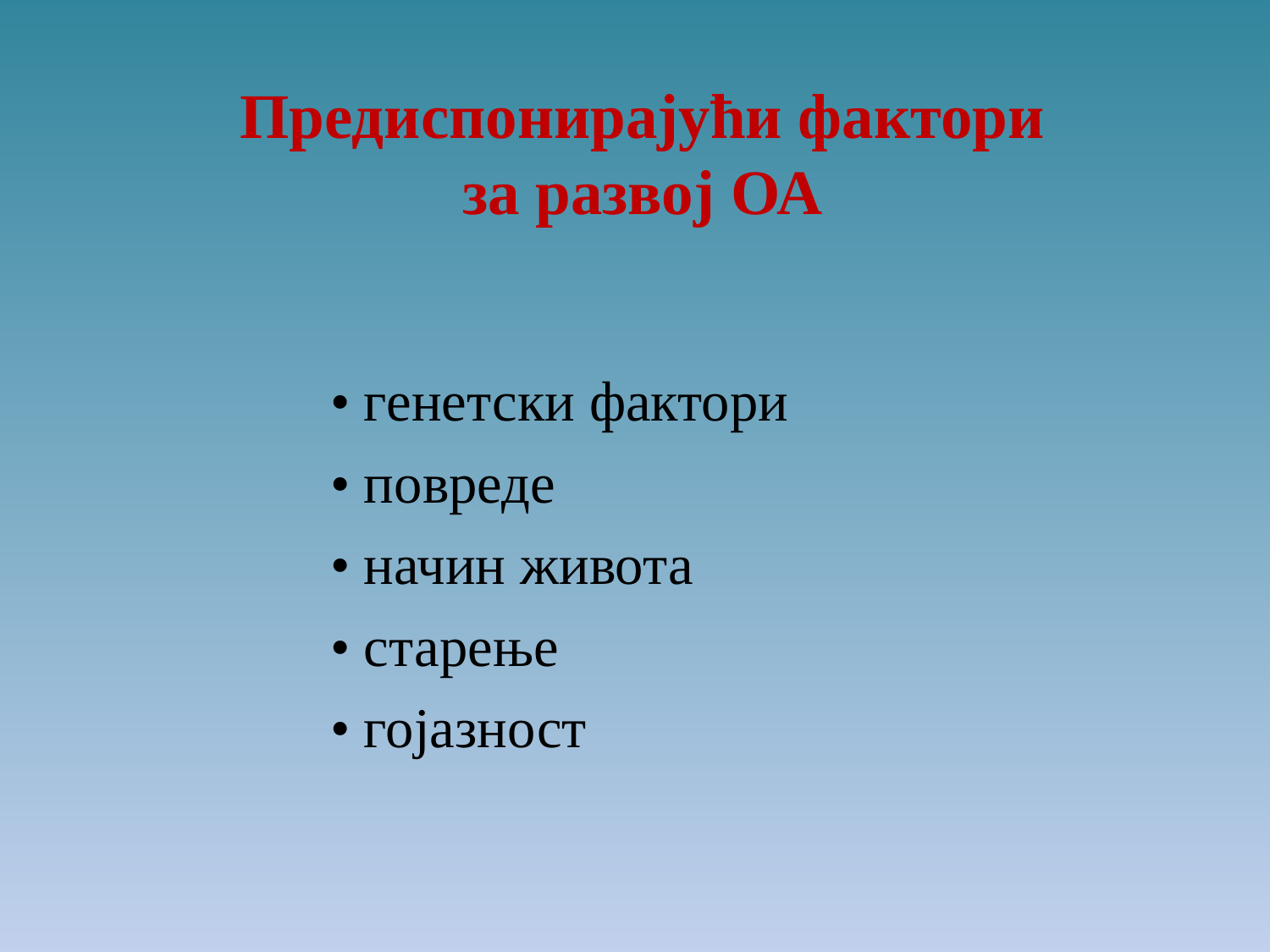

Предиспонирајући фактори
за развој ОА
• генетски фактори
• повреде
• начин живота
• старење
• гојазност